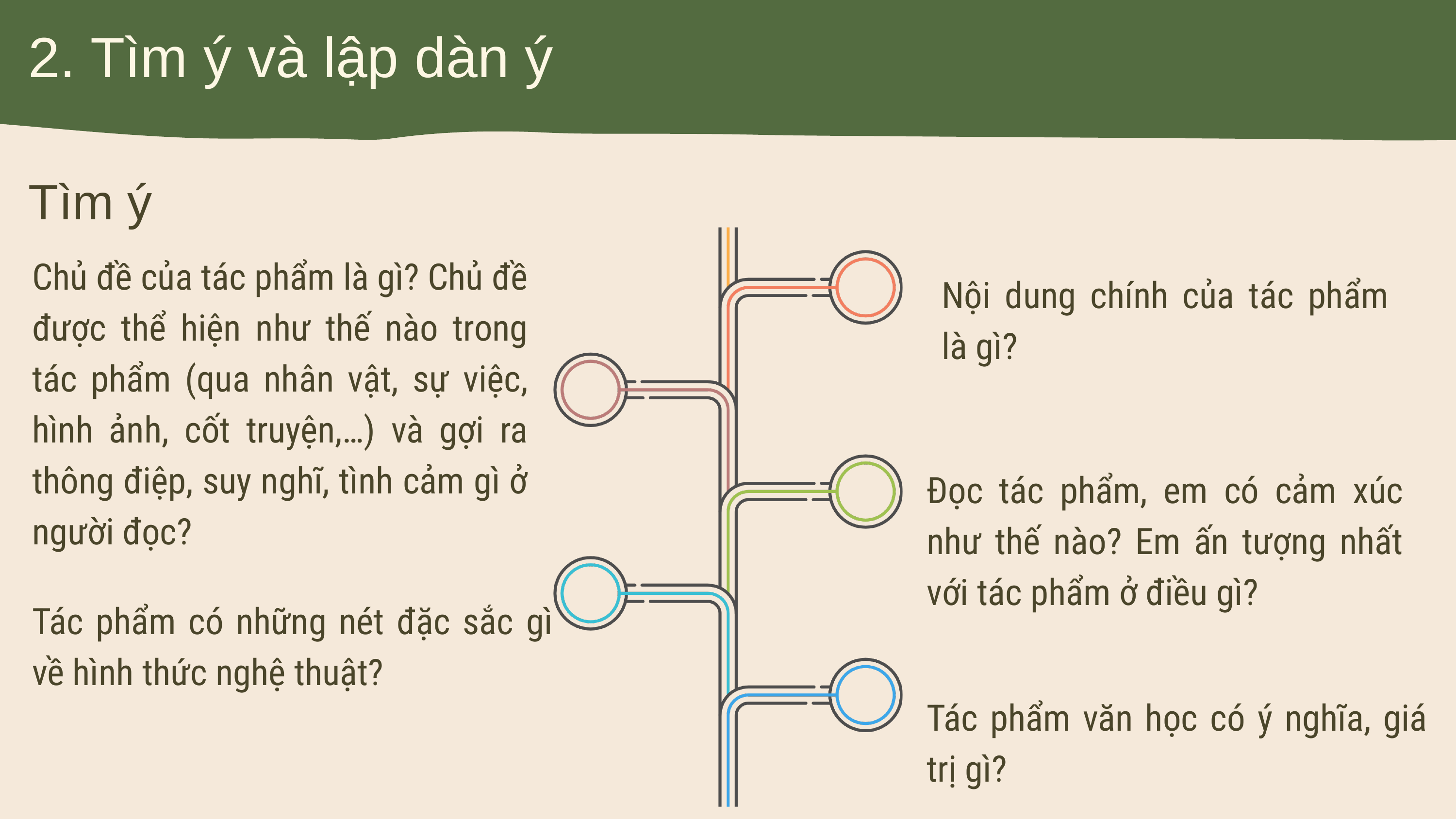

2. Tìm ý và lập dàn ý
Tìm ý

Chủ đề của tác phẩm là gì? Chủ đề được thể hiện như thế nào trong tác phẩm (qua nhân vật, sự việc, hình ảnh, cốt truyện,…) và gợi ra thông điệp, suy nghĩ, tình cảm gì ở người đọc?
Nội dung chính của tác phẩm là gì?
Đọc tác phẩm, em có cảm xúc như thế nào? Em ấn tượng nhất với tác phẩm ở điều gì?
Tác phẩm có những nét đặc sắc gì về hình thức nghệ thuật?
Tác phẩm văn học có ý nghĩa, giá trị gì?